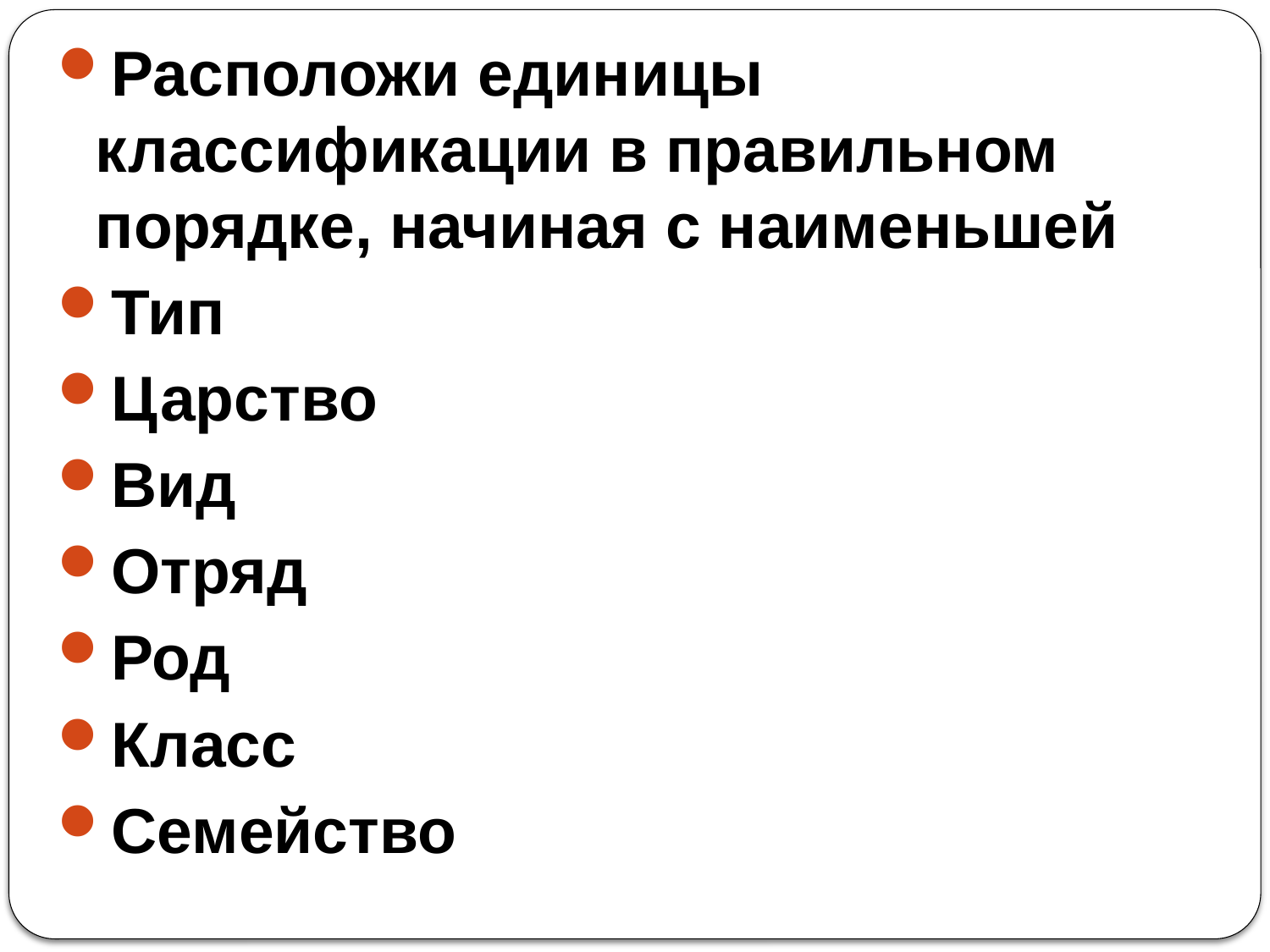

Расположи единицы классификации в правильном порядке, начиная с наименьшей
Тип
Царство
Вид
Отряд
Род
Класс
Семейство